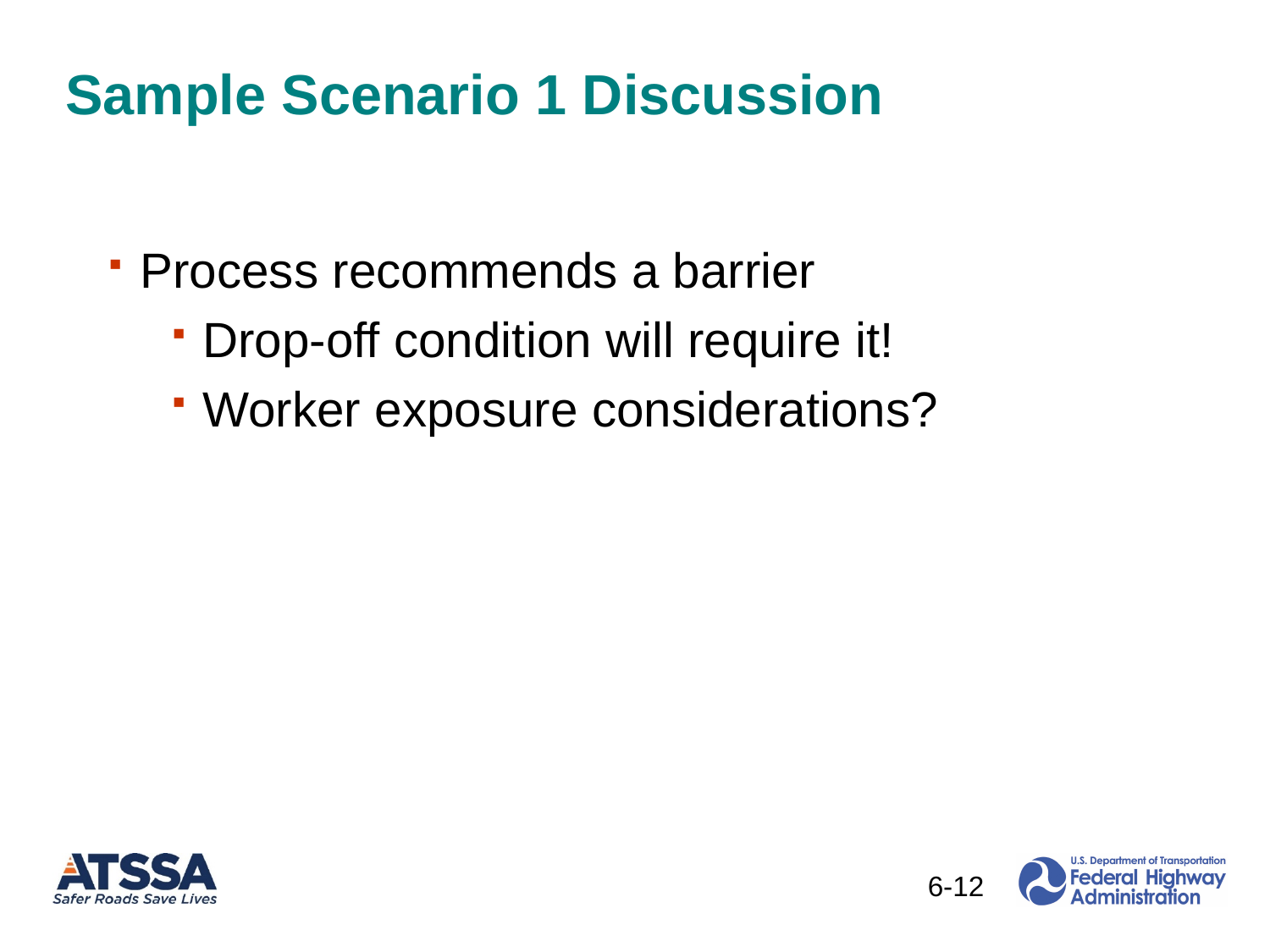

# Sample Scenario 1 Discussion
Process recommends a barrier
Drop-off condition will require it!
Worker exposure considerations?